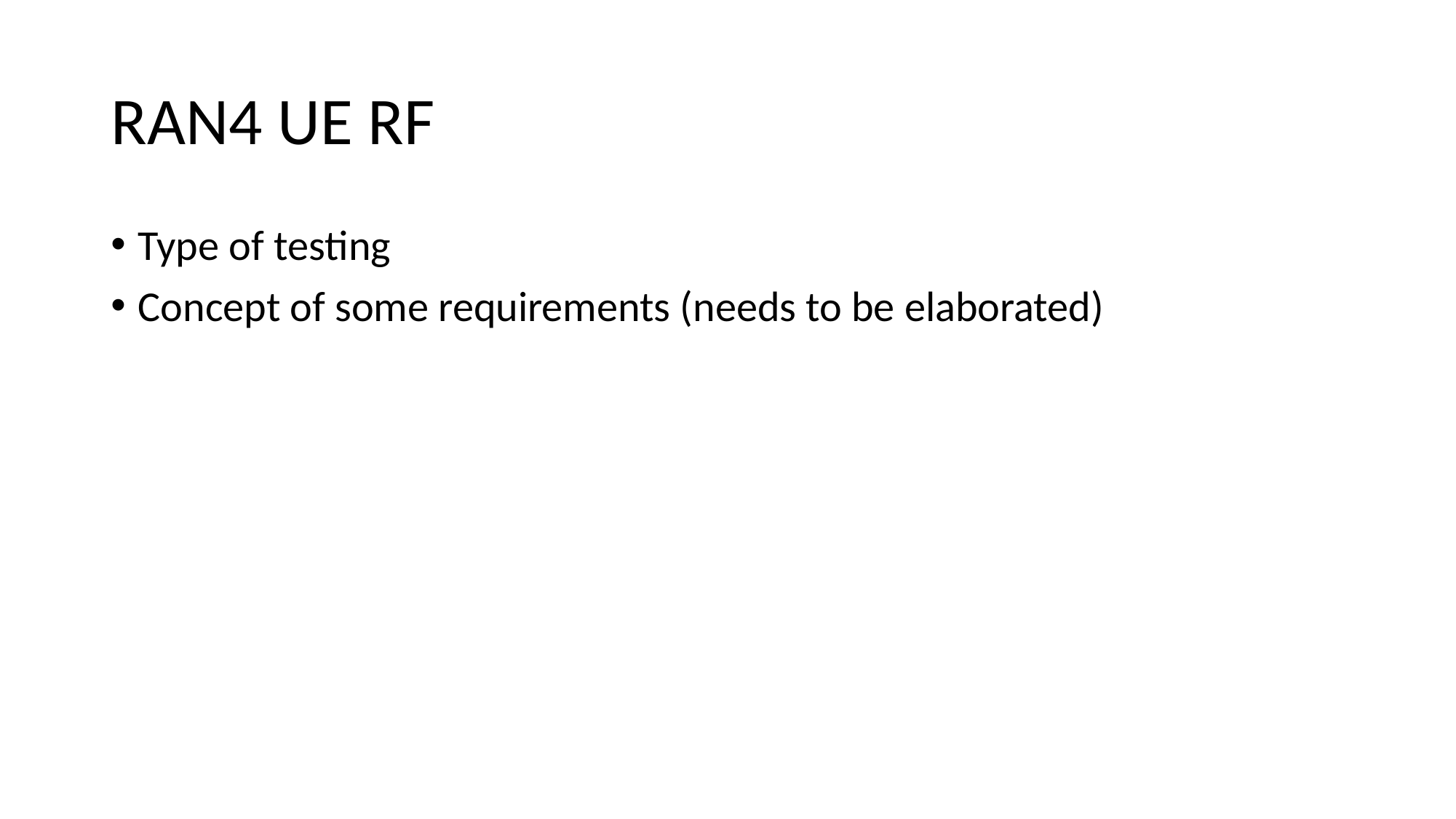

# RAN4 UE RF
Type of testing
Concept of some requirements (needs to be elaborated)